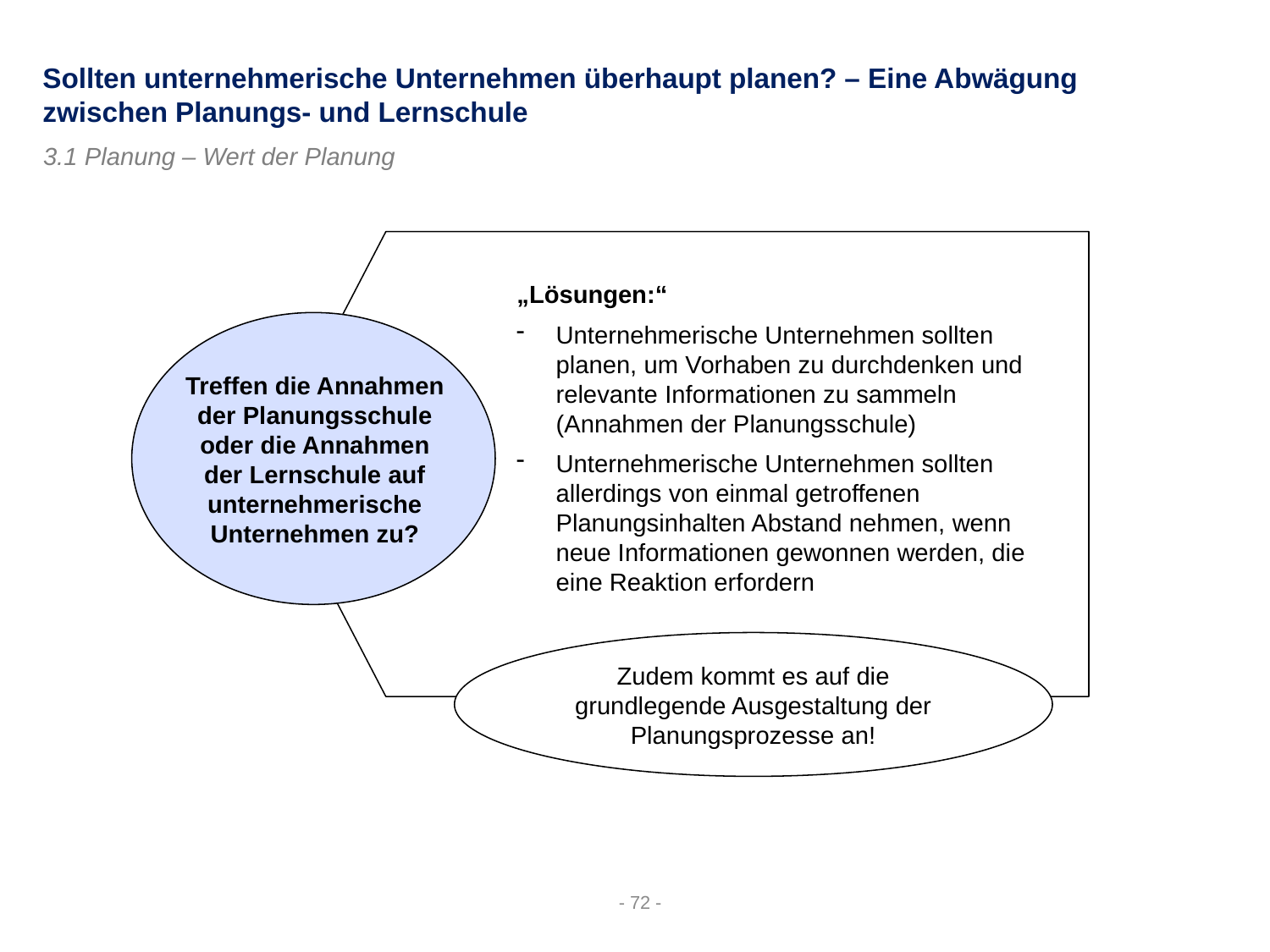

Sollten unternehmerische Unternehmen überhaupt planen? – Eine Abwägung zwischen Planungs- und Lernschule
3.1 Planung – Wert der Planung

„Lösungen:“

Unternehmerische Unternehmen sollten planen, um Vorhaben zu durchdenken und relevante Informationen zu sammeln (Annahmen der Planungsschule)
Unternehmerische Unternehmen sollten allerdings von einmal getroffenen Planungsinhalten Abstand nehmen, wenn neue Informationen gewonnen werden, die eine Reaktion erfordern

Treffen die Annahmen der Planungsschule oder die Annahmen der Lernschule auf unternehmerische Unternehmen zu?
Zudem kommt es auf die grundlegende Ausgestaltung der Planungsprozesse an!
- 72 -